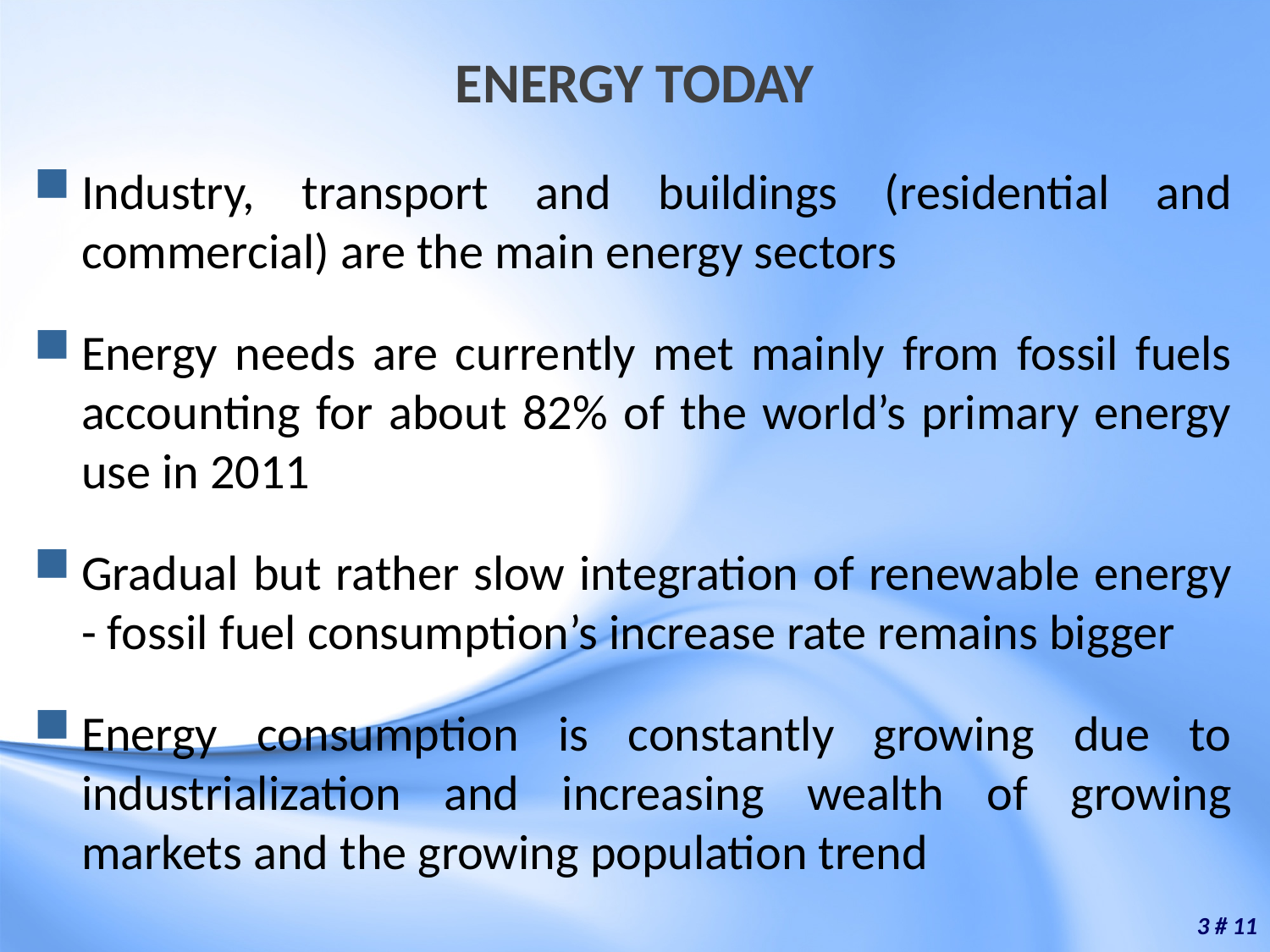

# ENERGY TODAY
Industry, transport and buildings (residential and commercial) are the main energy sectors
Energy needs are currently met mainly from fossil fuels accounting for about 82% of the world’s primary energy use in 2011
Gradual but rather slow integration of renewable energy - fossil fuel consumption’s increase rate remains bigger
Energy consumption is constantly growing due to industrialization and increasing wealth of growing markets and the growing population trend
3 # 11